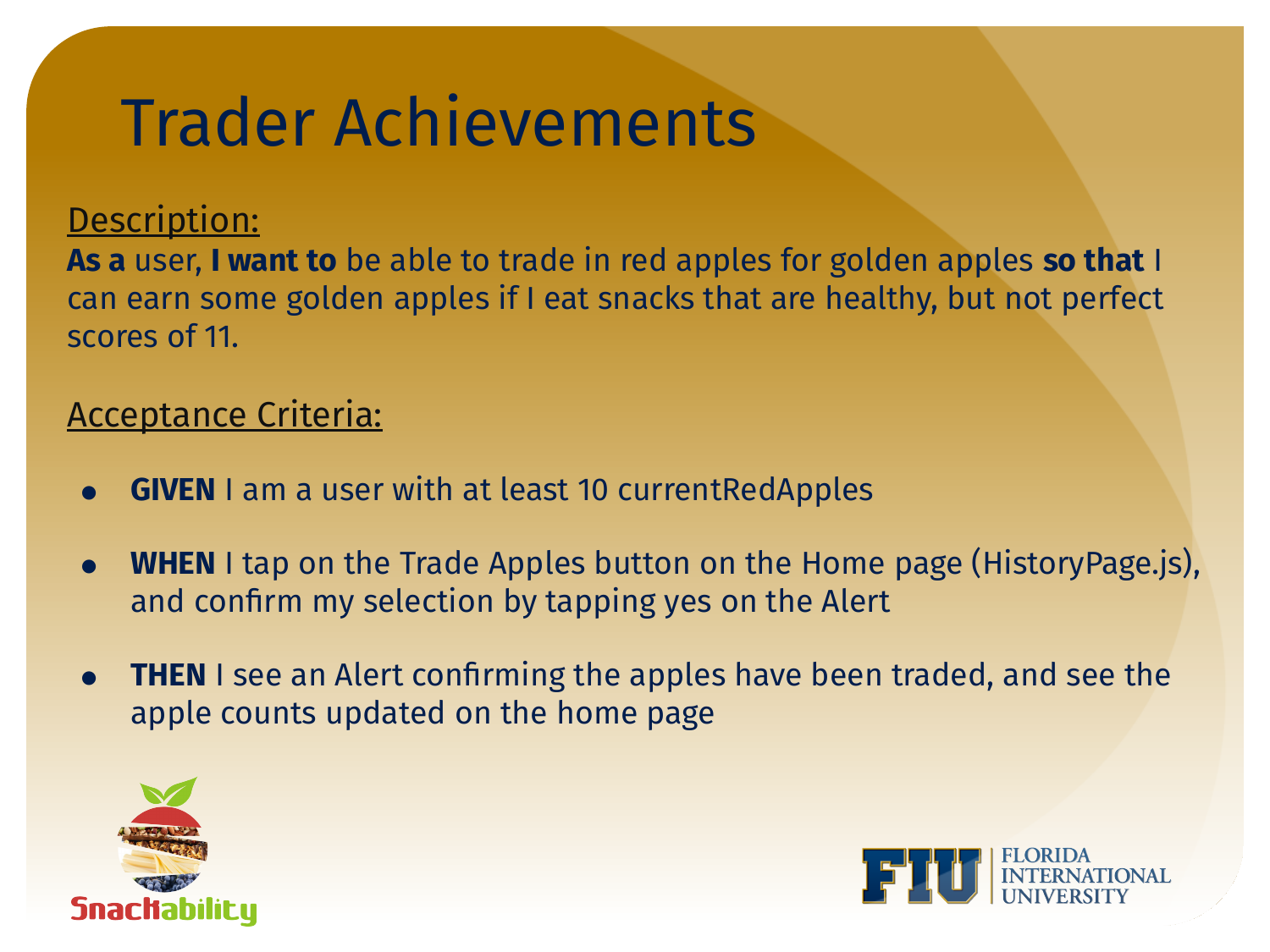

# Trader Achievements
Description:
As a user, I want to be able to trade in red apples for golden apples so that I can earn some golden apples if I eat snacks that are healthy, but not perfect scores of 11.

Acceptance Criteria:
GIVEN I am a user with at least 10 currentRedApples
WHEN I tap on the Trade Apples button on the Home page (HistoryPage.js), and confirm my selection by tapping yes on the Alert
THEN I see an Alert confirming the apples have been traded, and see the apple counts updated on the home page